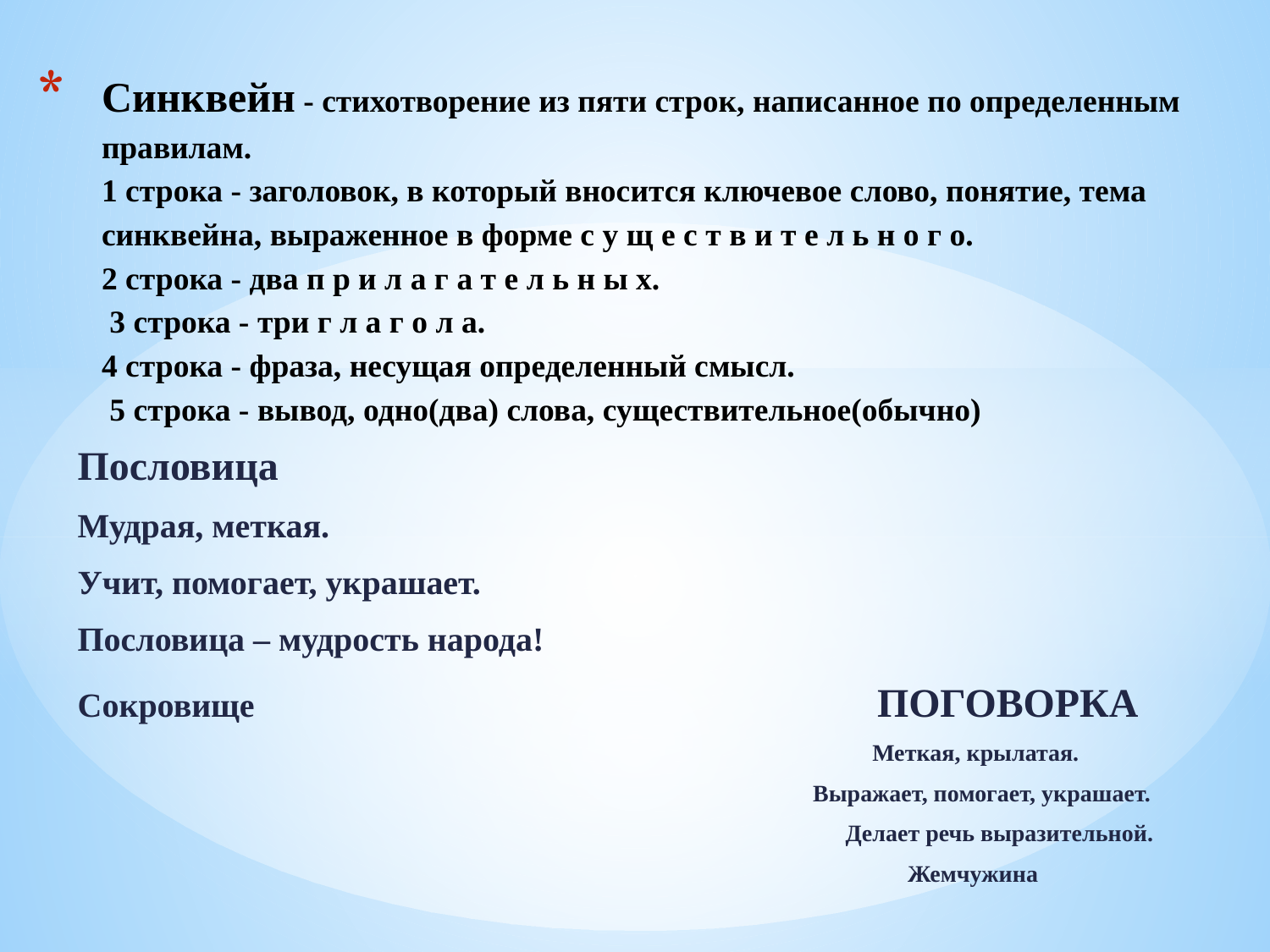

# Синквейн - стихотворение из пяти строк, написанное по определенным правилам. 1 строка - заголовок, в который вносится ключевое слово, понятие, тема синквейна, выраженное в форме с у щ е с т в и т е л ь н о г о.  2 строка - два п р и л а г а т е л ь н ы х.  3 строка - три г л а г о л а.  4 строка - фраза, несущая определенный смысл.  5 строка - вывод, одно(два) слова, существительное(обычно)
Пословица
Мудрая, меткая.
Учит, помогает, украшает.
Пословица – мудрость народа!
Сокровище                                                                                                        ПОГОВОРКА
                                                                                                                   Меткая, крылатая.
                                                                                                                     Выражает, помогает, украшает.
                                                                                                                           Делает речь выразительной.
                                                                                                                  Жемчужина